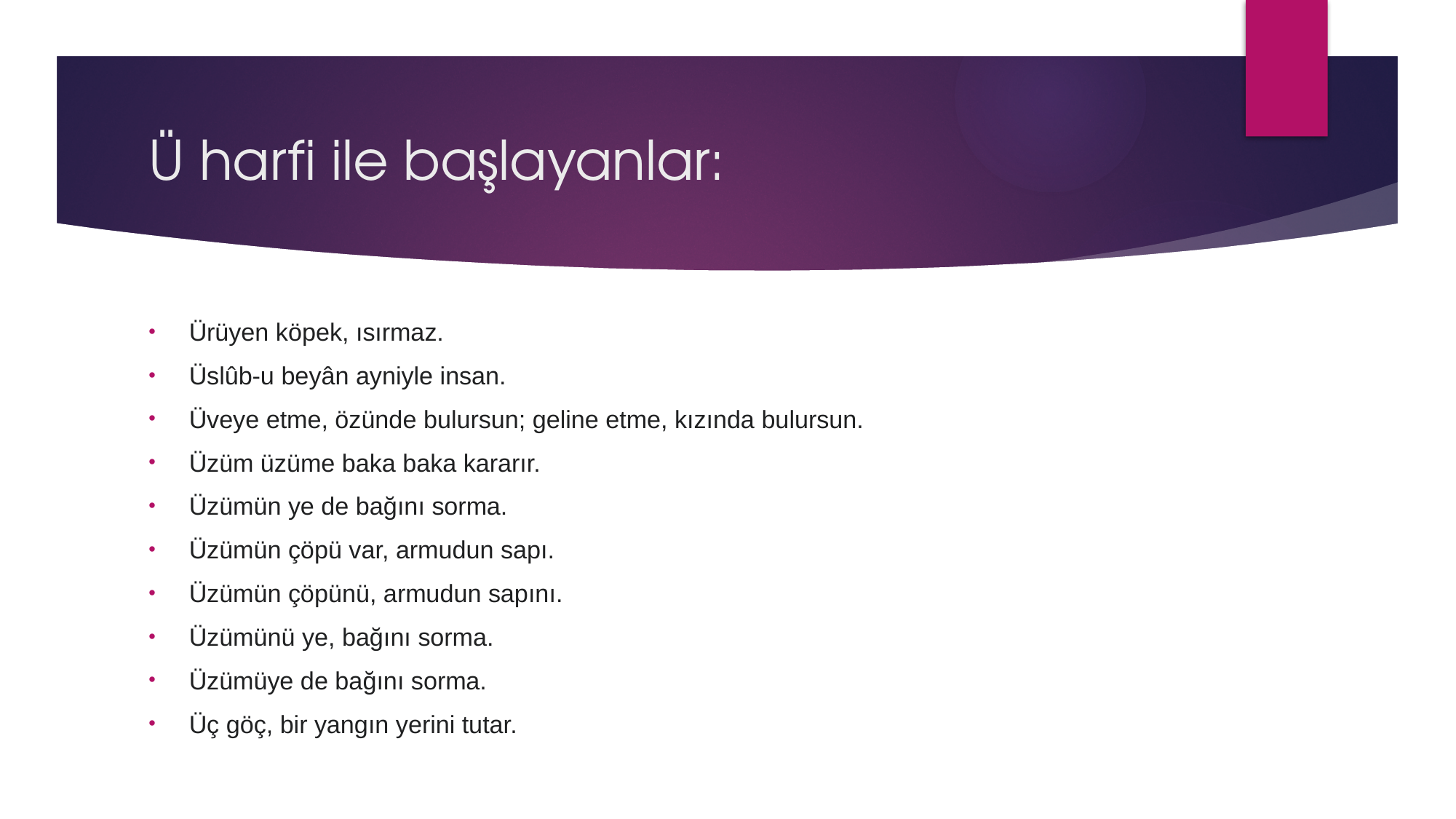

# Ü harfi ile başlayanlar:
Ürüyen köpek, ısırmaz.
Üslûb-u beyân ayniyle insan.
Üveye etme, özünde bulursun; geline etme, kızında bulursun.
Üzüm üzüme baka baka kararır.
Üzümün ye de bağını sorma.
Üzümün çöpü var, armudun sapı.
Üzümün çöpünü, armudun sapını.
Üzümünü ye, bağını sorma.
Üzümüye de bağını sorma.
Üç göç, bir yangın yerini tutar.